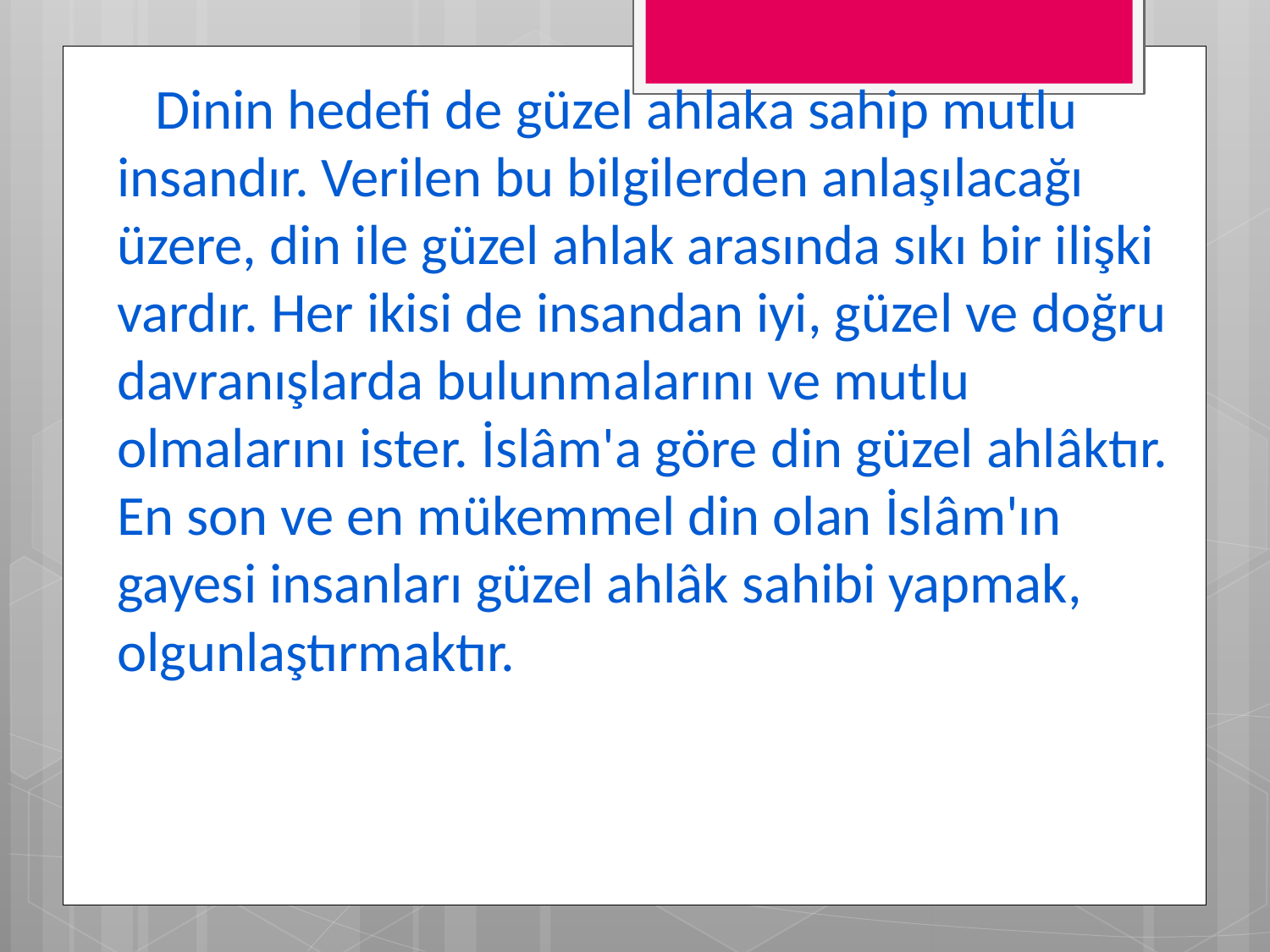

Dinin hedefi de güzel ahlaka sahip mutlu insandır. Verilen bu bilgilerden anlaşılacağı üzere, din ile güzel ahlak arasında sıkı bir ilişki vardır. Her ikisi de insandan iyi, güzel ve doğru davranışlarda bulunmalarını ve mutlu olmalarını ister. İslâm'a göre din güzel ahlâktır. En son ve en mükemmel din olan İslâm'ın gayesi insanları güzel ahlâk sahibi yapmak, olgunlaştırmaktır.